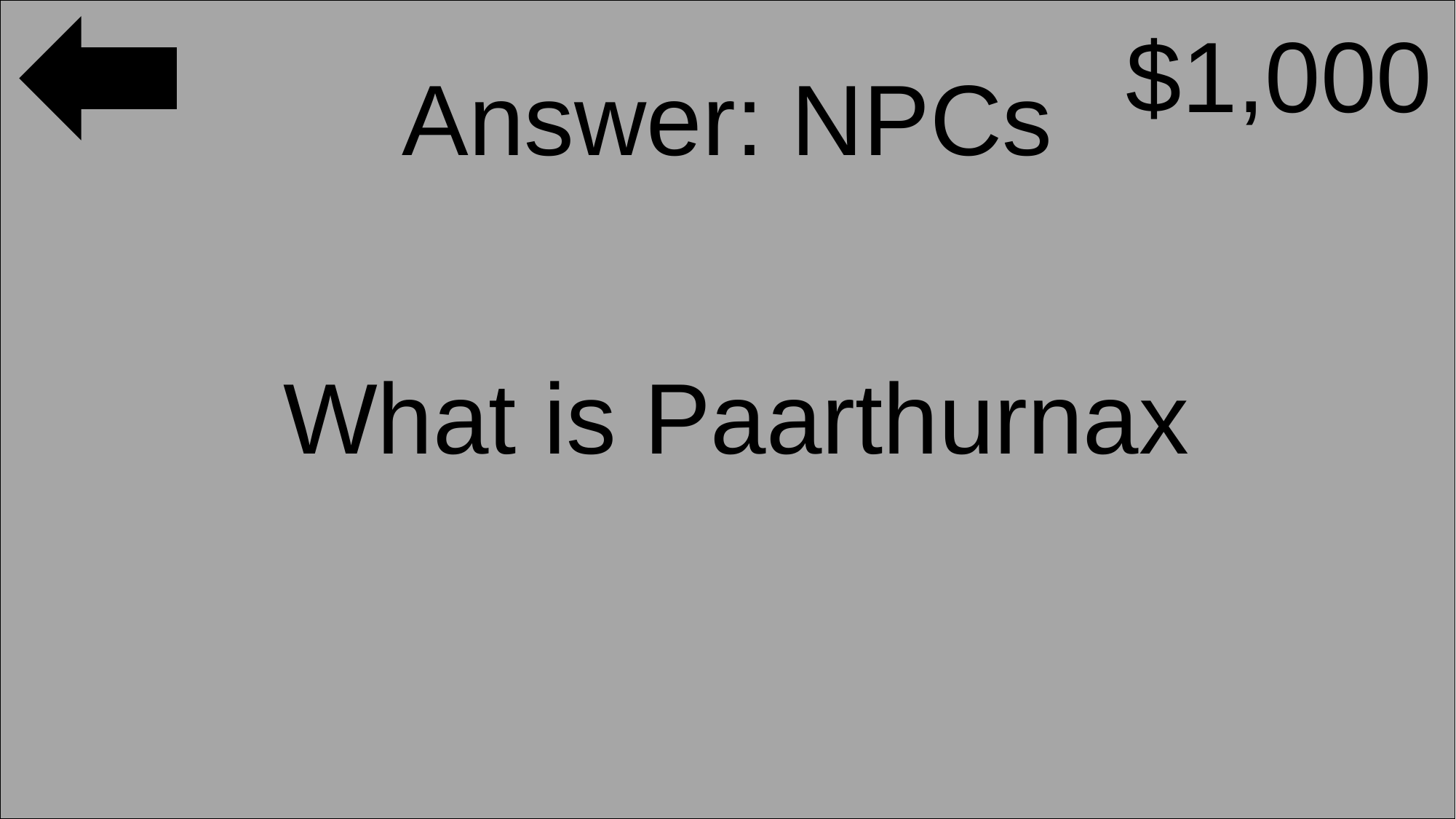

$1,000

#
Answer: NPCs

What is Paarthurnax